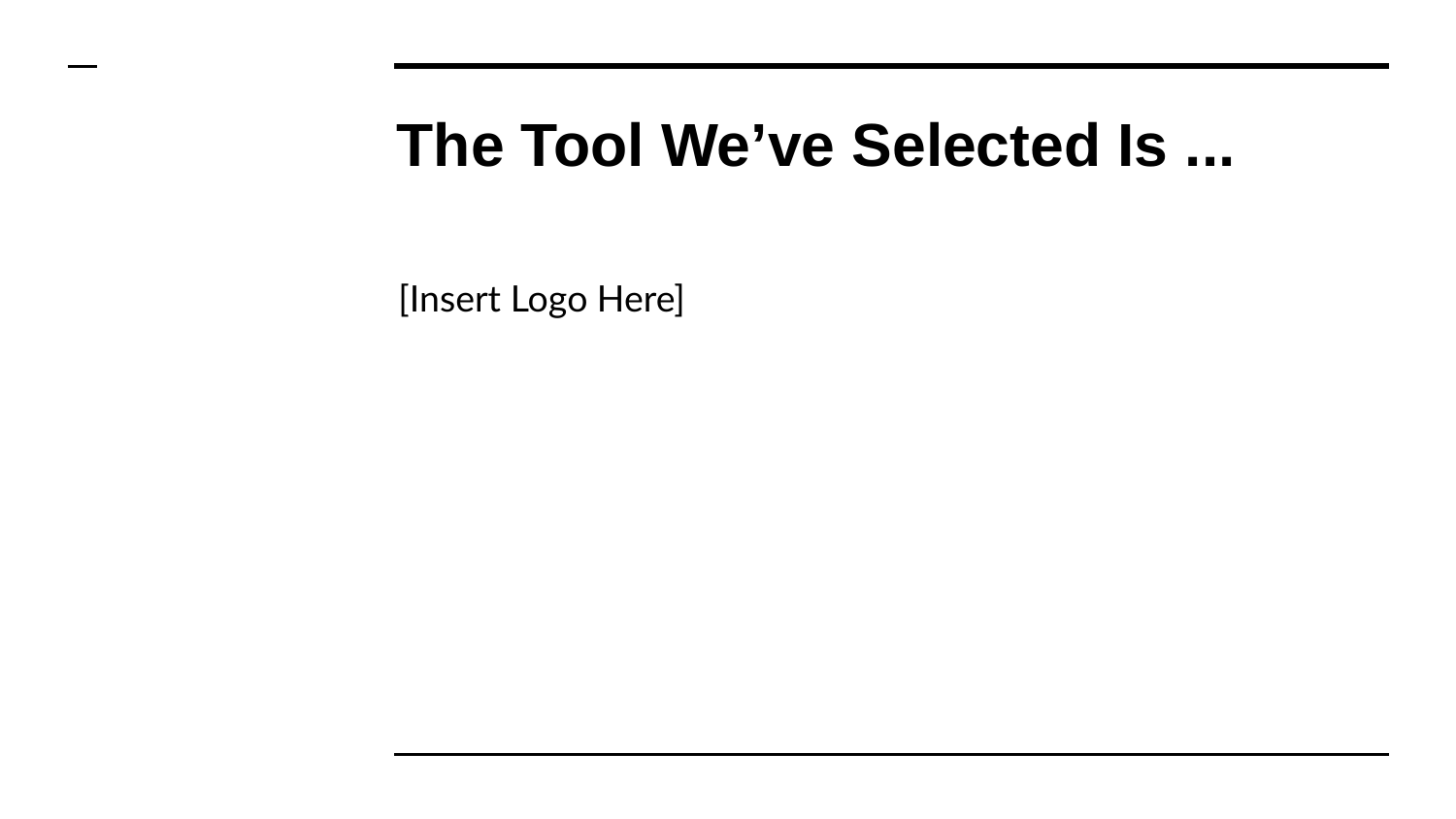

# The Tool We’ve Selected Is ...
[Insert Logo Here]